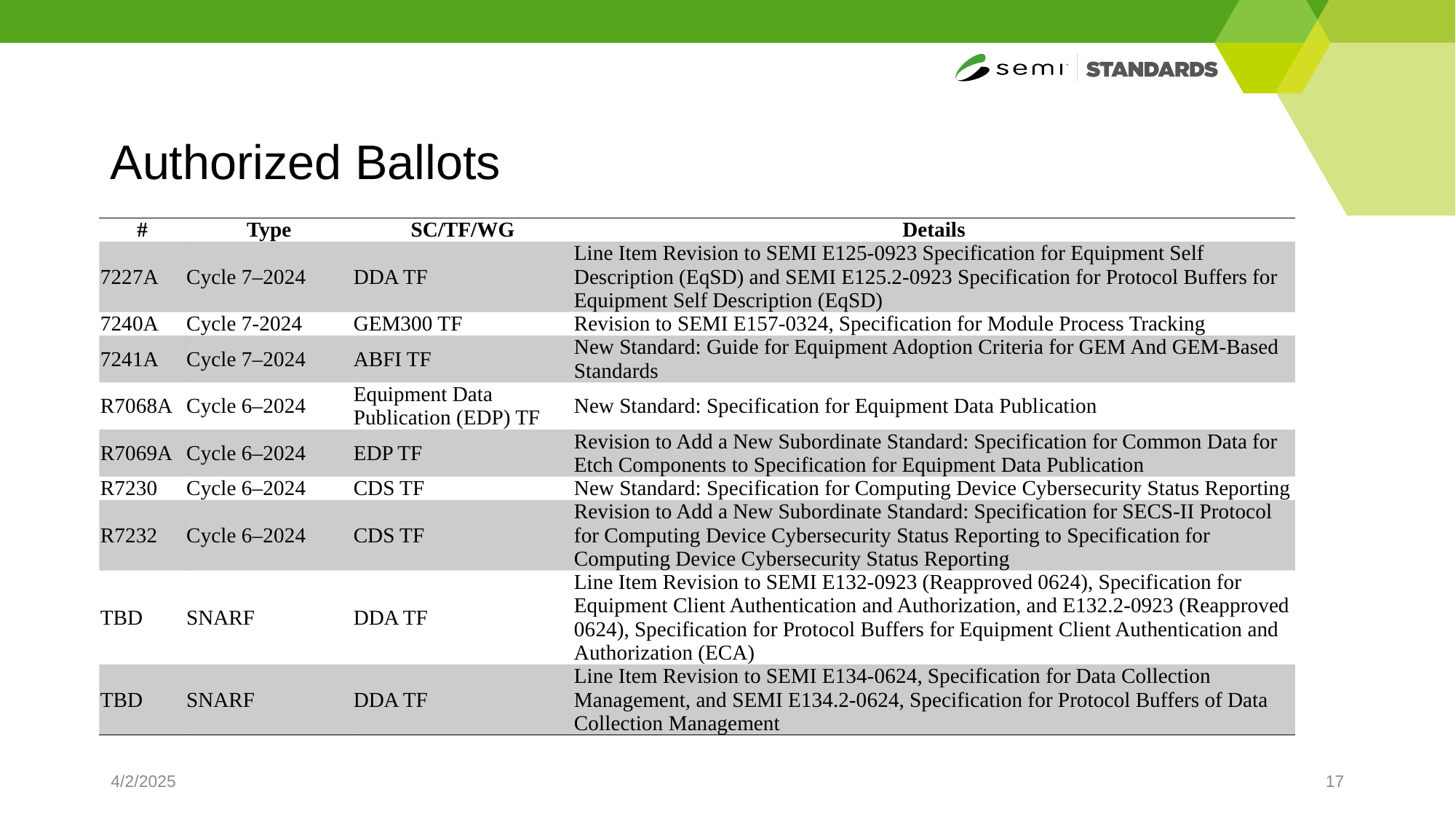

# Authorized Ballots
| # | Type | SC/TF/WG | Details |
| --- | --- | --- | --- |
| 7227A | Cycle 7–2024 | DDA TF | Line Item Revision to SEMI E125-0923 Specification for Equipment Self Description (EqSD) and SEMI E125.2-0923 Specification for Protocol Buffers for Equipment Self Description (EqSD) |
| 7240A | Cycle 7-2024 | GEM300 TF | Revision to SEMI E157-0324, Specification for Module Process Tracking |
| 7241A | Cycle 7–2024 | ABFI TF | New Standard: Guide for Equipment Adoption Criteria for GEM And GEM-Based Standards |
| R7068A | Cycle 6–2024 | Equipment Data Publication (EDP) TF | New Standard: Specification for Equipment Data Publication |
| R7069A | Cycle 6–2024 | EDP TF | Revision to Add a New Subordinate Standard: Specification for Common Data for Etch Components to Specification for Equipment Data Publication |
| R7230 | Cycle 6–2024 | CDS TF | New Standard: Specification for Computing Device Cybersecurity Status Reporting |
| R7232 | Cycle 6–2024 | CDS TF | Revision to Add a New Subordinate Standard: Specification for SECS-II Protocol for Computing Device Cybersecurity Status Reporting to Specification for Computing Device Cybersecurity Status Reporting |
| TBD | SNARF | DDA TF | Line Item Revision to SEMI E132-0923 (Reapproved 0624), Specification for Equipment Client Authentication and Authorization, and E132.2-0923 (Reapproved 0624), Specification for Protocol Buffers for Equipment Client Authentication and Authorization (ECA) |
| TBD | SNARF | DDA TF | Line Item Revision to SEMI E134-0624, Specification for Data Collection Management, and SEMI E134.2-0624, Specification for Protocol Buffers of Data Collection Management |
4/2/2025
17